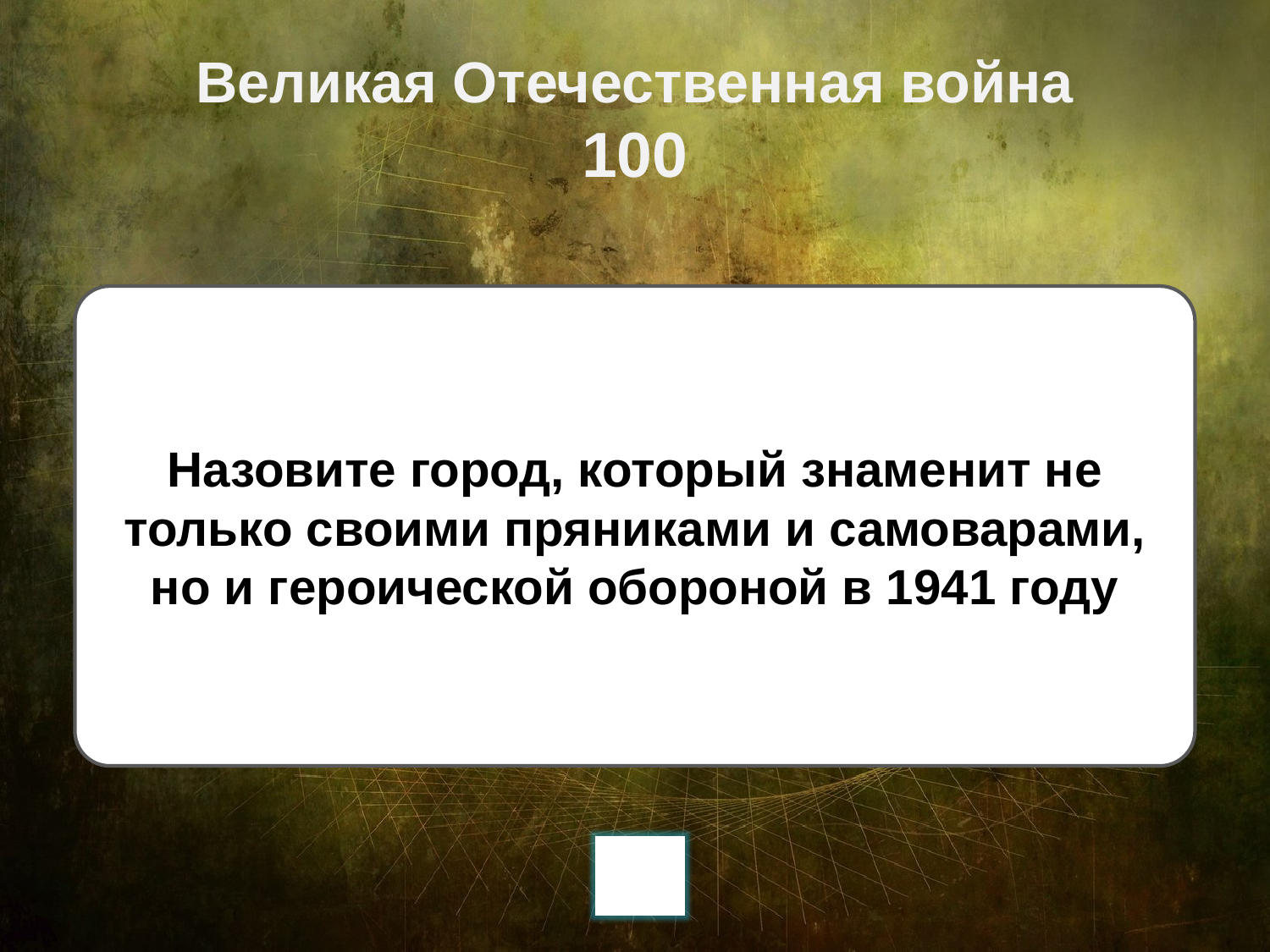

# Великая Отечественная война 100
Назовите город, который знаменит не только своими пряниками и самоварами, но и героической обороной в 1941 году